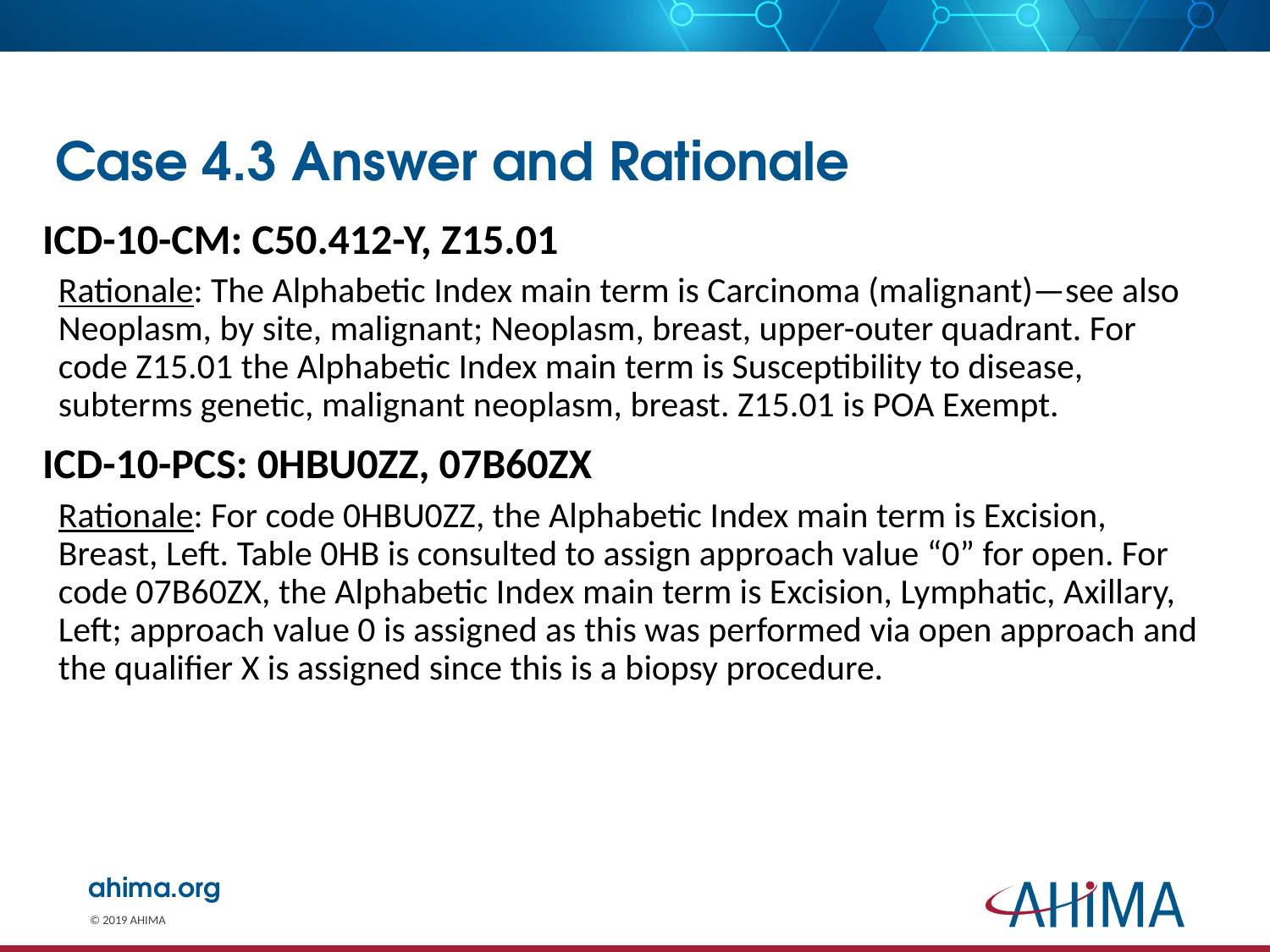

# Case 4.3 Answer and Rationale
ICD-10-CM: C50.412-Y, Z15.01
Rationale: The Alphabetic Index main term is Carcinoma (malignant)—see also Neoplasm, by site, malignant; Neoplasm, breast, upper-outer quadrant. For code Z15.01 the Alphabetic Index main term is Susceptibility to disease, subterms genetic, malignant neoplasm, breast. Z15.01 is POA Exempt.
ICD-10-PCS: 0HBU0ZZ, 07B60ZX
Rationale: For code 0HBU0ZZ, the Alphabetic Index main term is Excision, Breast, Left. Table 0HB is consulted to assign approach value “0” for open. For code 07B60ZX, the Alphabetic Index main term is Excision, Lymphatic, Axillary, Left; approach value 0 is assigned as this was performed via open approach and the qualifier X is assigned since this is a biopsy procedure.